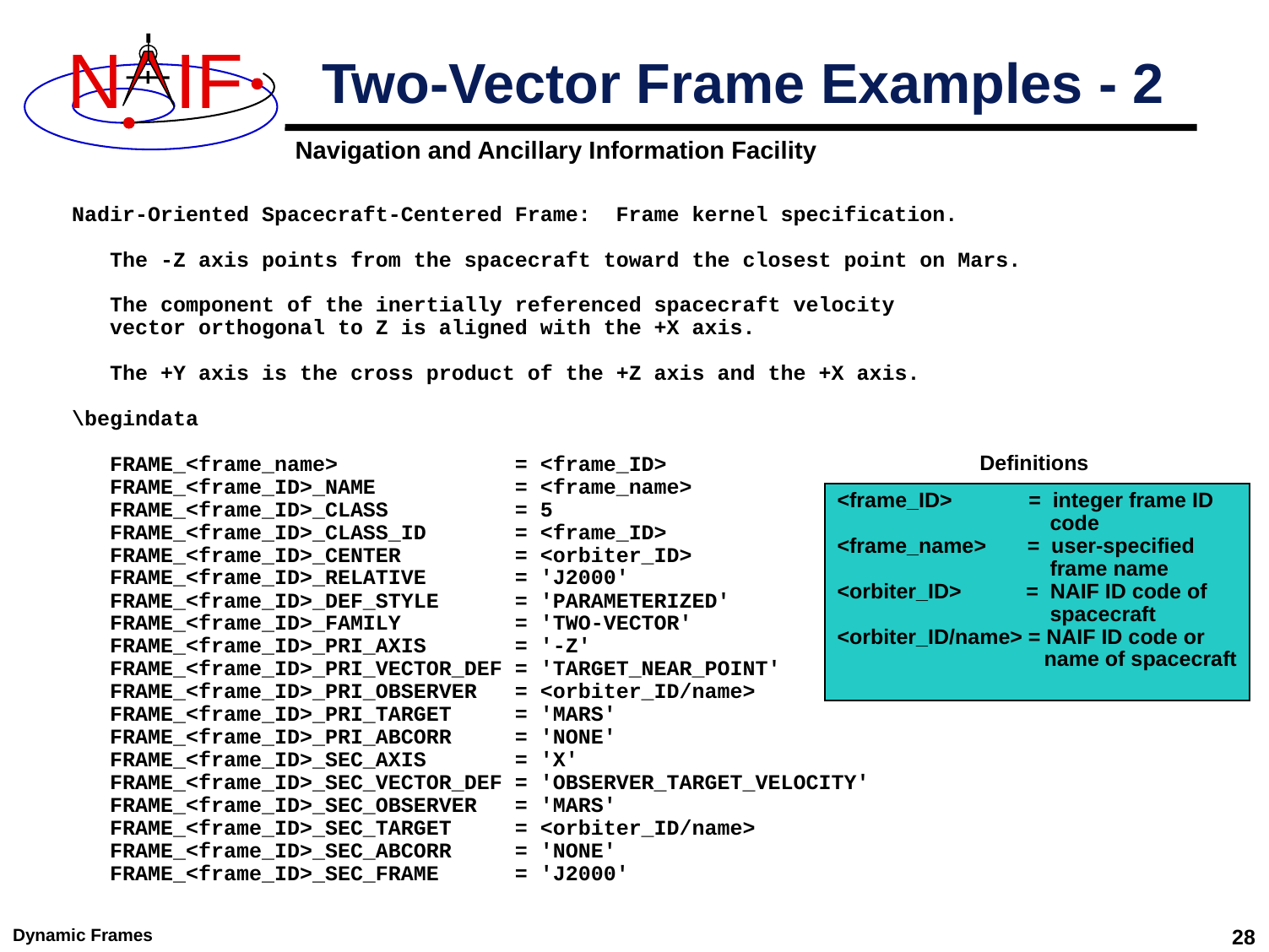

# Two-Vector Frame Examples - 2
Nadir-Oriented Spacecraft-Centered Frame:  Frame kernel specification.

   The -Z axis points from the spacecraft toward the closest point on Mars.

   The component of the inertially referenced spacecraft velocity
   vector orthogonal to Z is aligned with the +X axis.

   The +Y axis is the cross product of the +Z axis and the +X axis.

\begindata

   FRAME_<frame_name>              = <frame_ID>
   FRAME_<frame_ID>_NAME           = <frame_name>
   FRAME_<frame_ID>_CLASS          = 5
   FRAME_<frame_ID>_CLASS_ID       = <frame_ID>
   FRAME_<frame_ID>_CENTER         = <orbiter_ID>
   FRAME_<frame_ID>_RELATIVE       = 'J2000'
   FRAME_<frame_ID>_DEF_STYLE      = 'PARAMETERIZED'
   FRAME_<frame_ID>_FAMILY         = 'TWO-VECTOR'
   FRAME_<frame_ID>_PRI_AXIS       = '-Z'
   FRAME_<frame_ID>_PRI_VECTOR_DEF = 'TARGET_NEAR_POINT'
   FRAME_<frame_ID>_PRI_OBSERVER   = <orbiter_ID/name>
   FRAME_<frame_ID>_PRI_TARGET     = 'MARS'
   FRAME_<frame_ID>_PRI_ABCORR     = 'NONE'
   FRAME_<frame_ID>_SEC_AXIS       = 'X'
   FRAME_<frame_ID>_SEC_VECTOR_DEF = 'OBSERVER_TARGET_VELOCITY'
   FRAME_<frame_ID>_SEC_OBSERVER   = 'MARS'
   FRAME_<frame_ID>_SEC_TARGET     = <orbiter_ID/name>
   FRAME_<frame_ID>_SEC_ABCORR     = 'NONE'
   FRAME_<frame_ID>_SEC_FRAME      = 'J2000'

Definitions
<frame_ID>             =  integer frame ID
                                    code
<frame_name>       =  user-specified
                                    frame name
<orbiter_ID>           =  NAIF ID code of
                                    spacecraft
<orbiter_ID/name> = NAIF ID code or
                                   name of spacecraft

Dynamic Frames
28